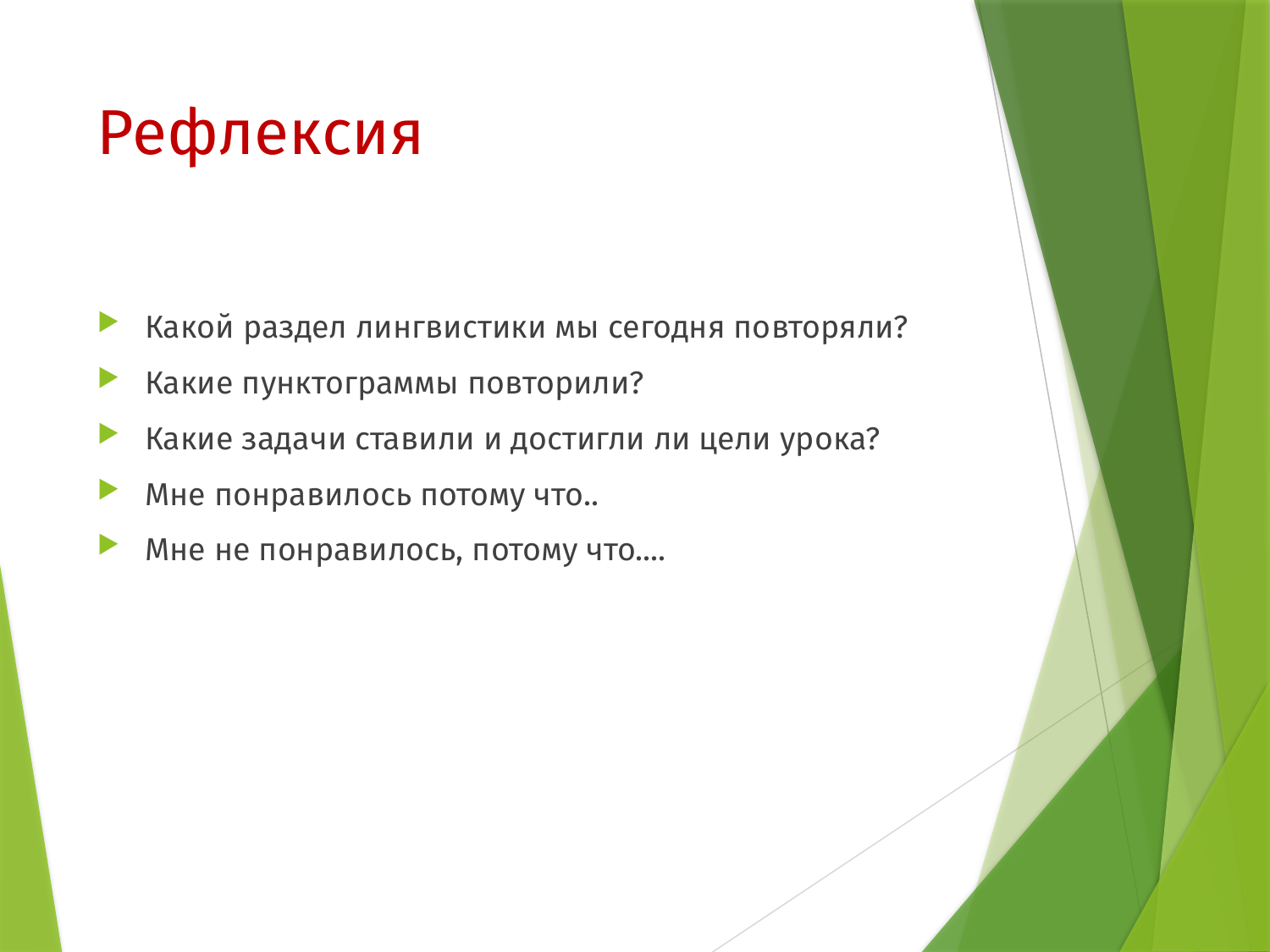

# Рефлексия
Какой раздел лингвистики мы сегодня повторяли?
Какие пунктограммы повторили?
Какие задачи ставили и достигли ли цели урока?
Мне понравилось потому что..
Мне не понравилось, потому что....